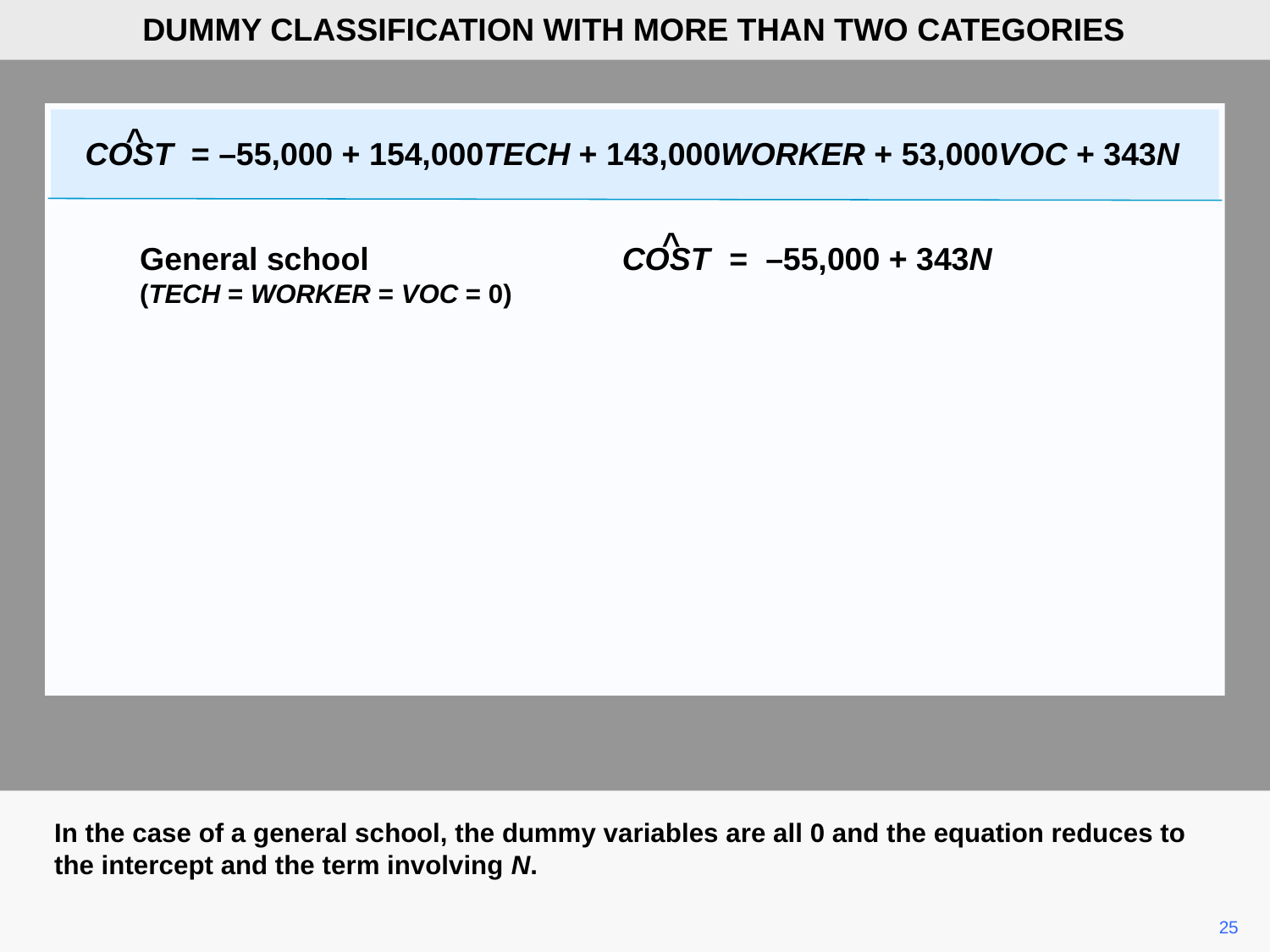

DUMMY CLASSIFICATION WITH MORE THAN TWO CATEGORIES

^
COST  = –55,000 + 154,000TECH + 143,000WORKER + 53,000VOC + 343N

^
COST	=  –55,000 + 343N
General school
(TECH = WORKER = VOC = 0)

In the case of a general school, the dummy variables are all 0 and the equation reduces to the intercept and the term involving N.
25